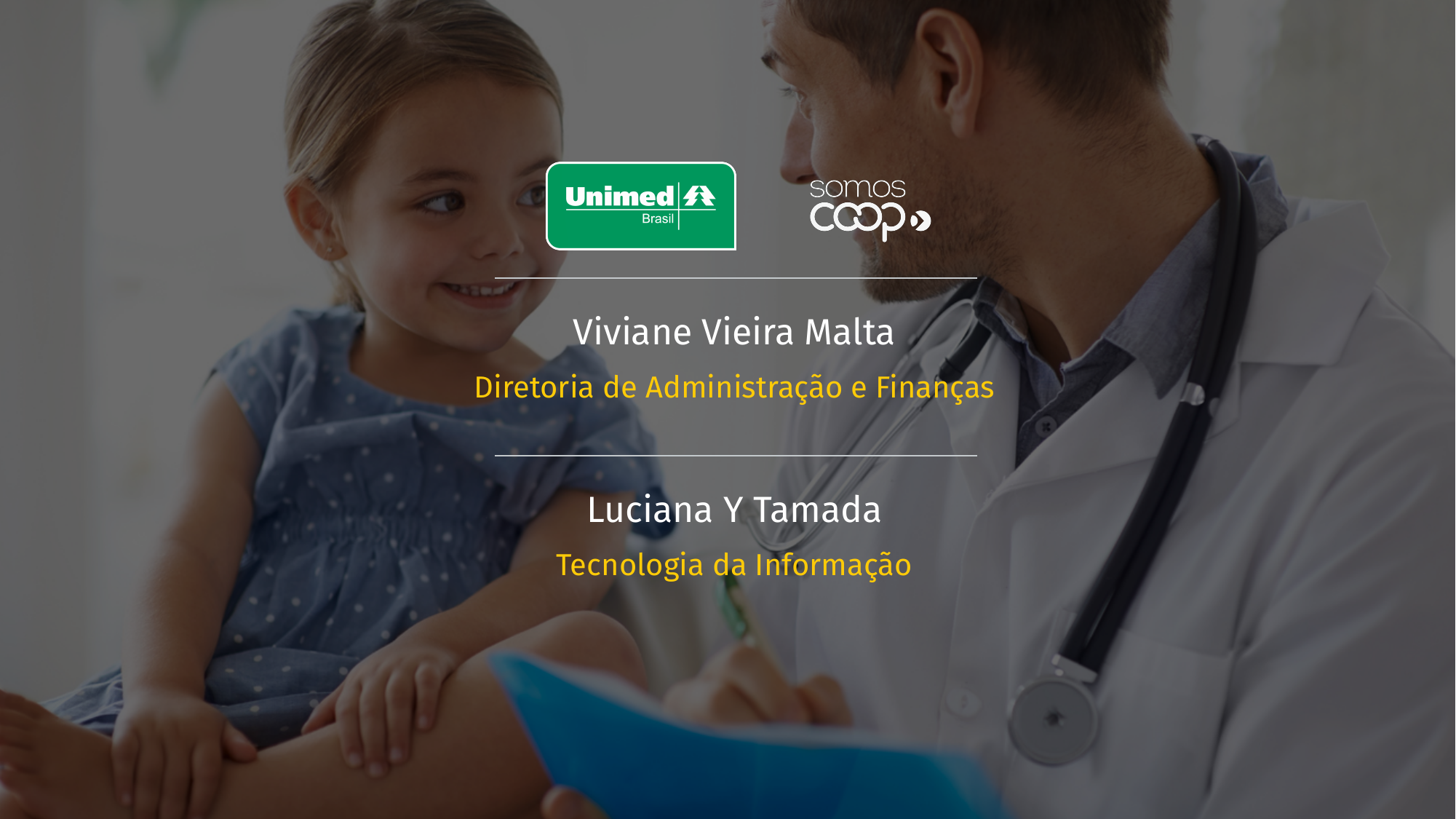

Viviane Vieira Malta
Diretoria de Administração e Finanças
Luciana Y Tamada
Tecnologia da Informação